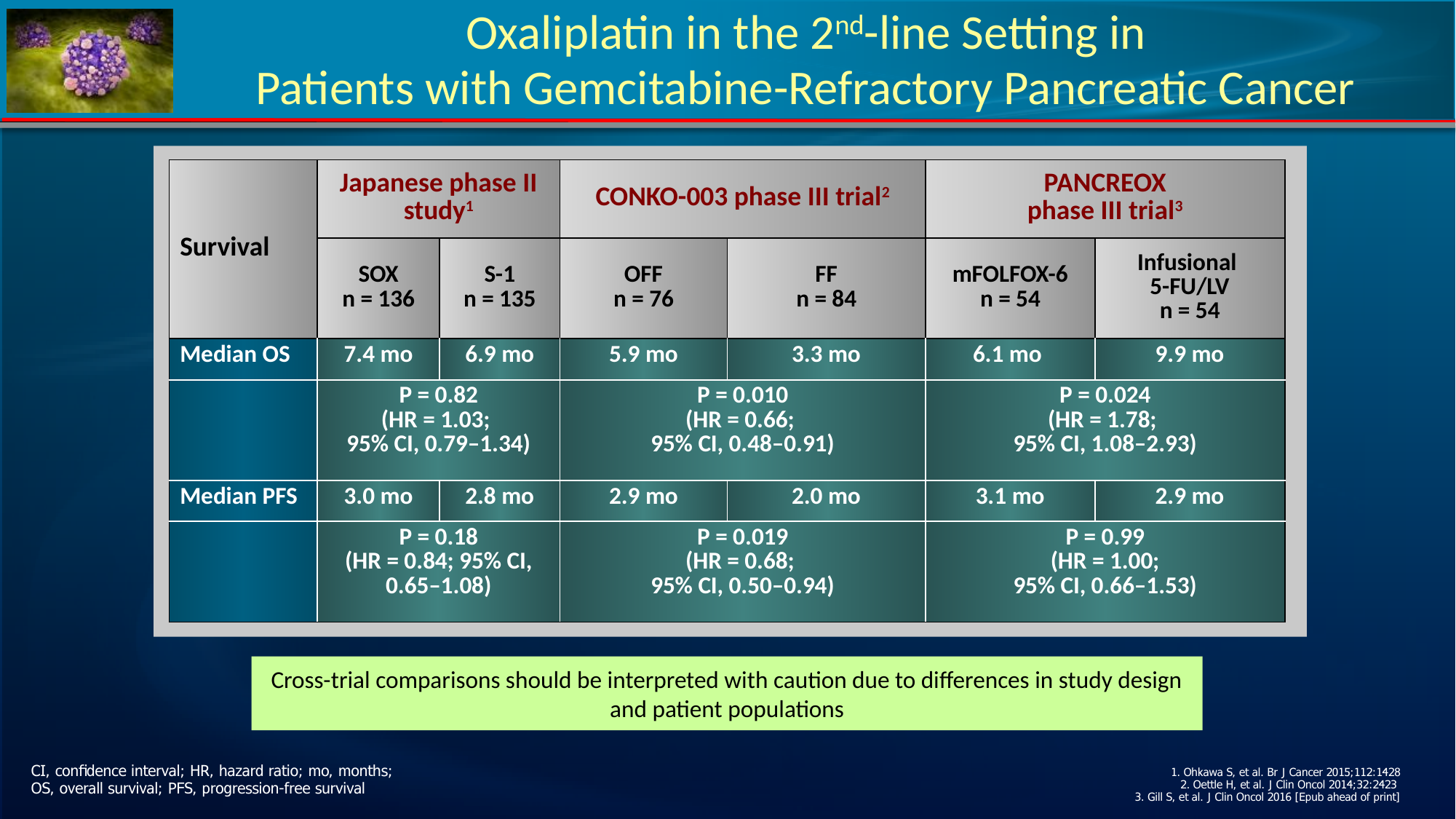

# Oxaliplatin in the 2nd-line Setting in Patients with Gemcitabine-Refractory Pancreatic Cancer

| Survival | Japanese phase II study1 |  | CONKO-003 phase III trial2 |  | PANCREOX phase III trial3 |  |
| --- | --- | --- | --- | --- | --- | --- |
|  | SOX n = 136 | S-1 n = 135 | OFF n = 76 | FF n = 84 | mFOLFOX-6 n = 54 | Infusional 5-FU/LV n = 54 |
| Median OS | 7.4 mo | 6.9 mo | 5.9 mo | 3.3 mo | 6.1 mo | 9.9 mo |
|  | P = 0.82 (HR = 1.03; 95% CI, 0.79–1.34) |  | P = 0.010 (HR = 0.66; 95% CI, 0.48–0.91) |  | P = 0.024 (HR = 1.78; 95% CI, 1.08–2.93) |  |
| Median PFS | 3.0 mo | 2.8 mo | 2.9 mo | 2.0 mo | 3.1 mo | 2.9 mo |
|  | P = 0.18 (HR = 0.84; 95% CI, 0.65–1.08) |  | P = 0.019 (HR = 0.68; 95% CI, 0.50–0.94) |  | P = 0.99 (HR = 1.00; 95% CI, 0.66–1.53) |  |
Cross-trial comparisons should be interpreted with caution due to differences in study design and patient populations
CI, confidence interval; HR, hazard ratio; mo, months;
OS, overall survival; PFS, progression-free survival
1. Ohkawa S, et al. Br J Cancer 2015;112:1428
2. Oettle H, et al. J Clin Oncol 2014;32:2423
3. Gill S, et al. J Clin Oncol 2016 [Epub ahead of print]